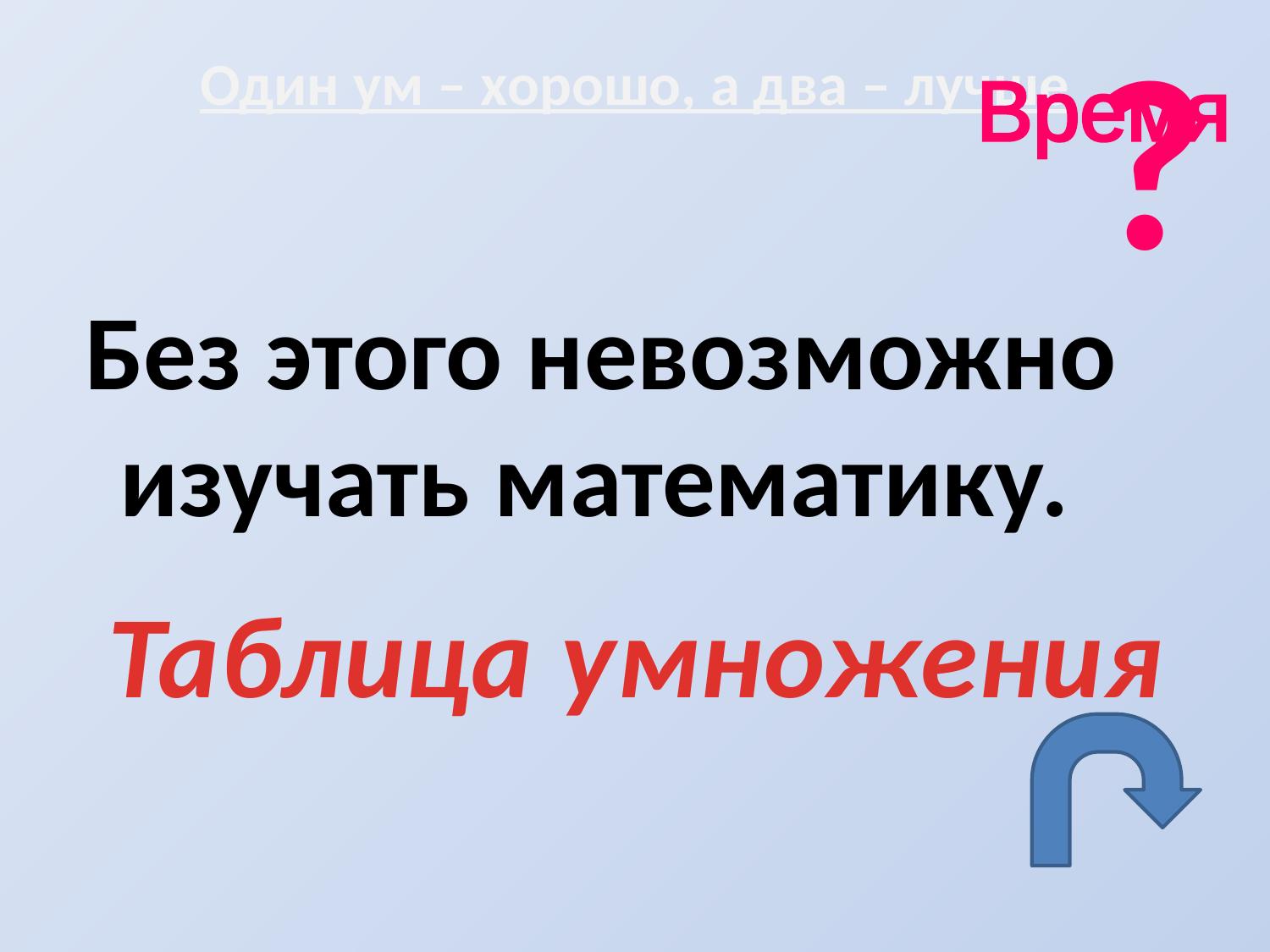

?
# Один ум – хорошо, а два – лучше
Время
 Без этого невозможно изучать математику.

Таблица умножения